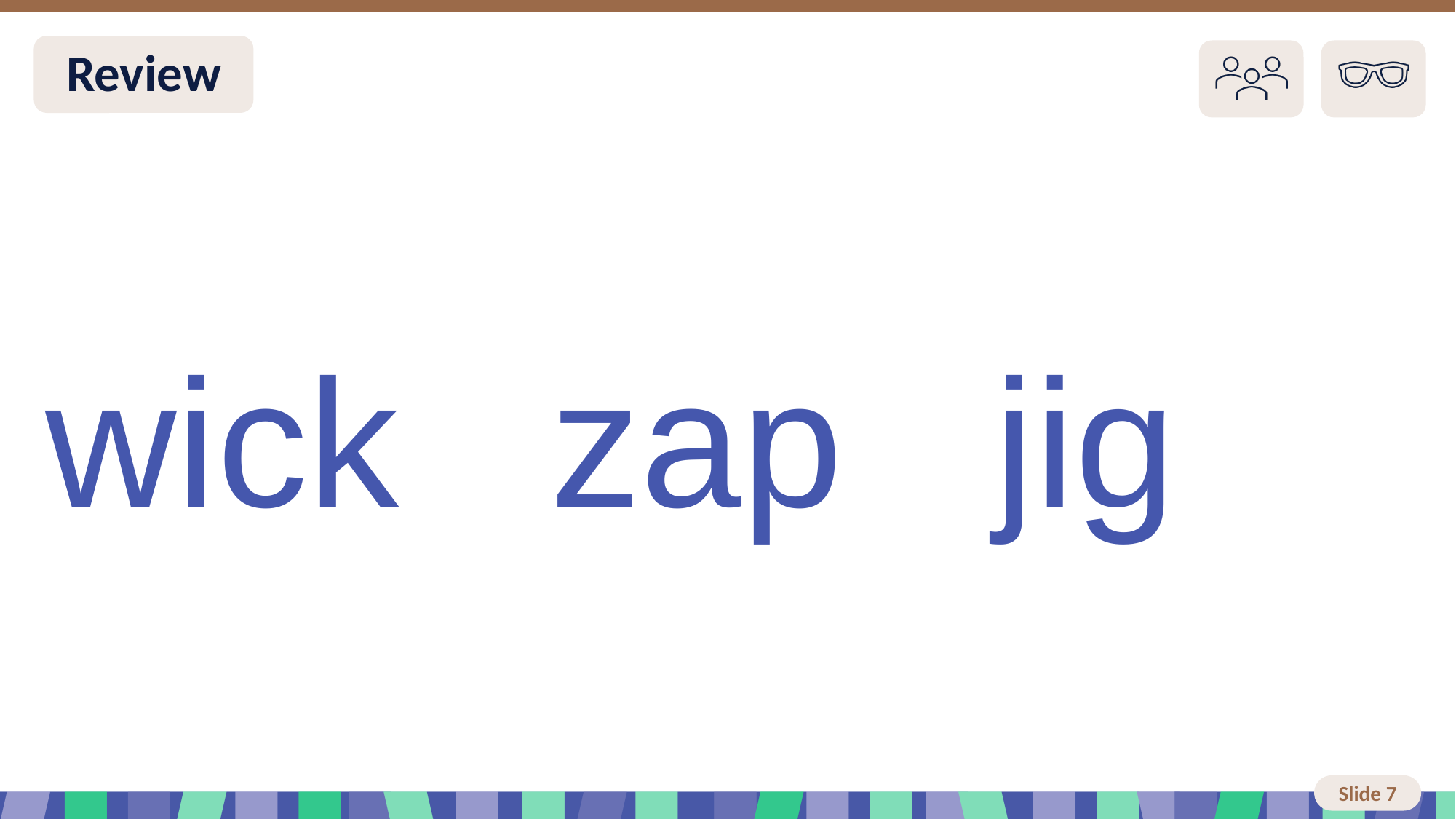

# Slide 7 Review
wick   zap   jig